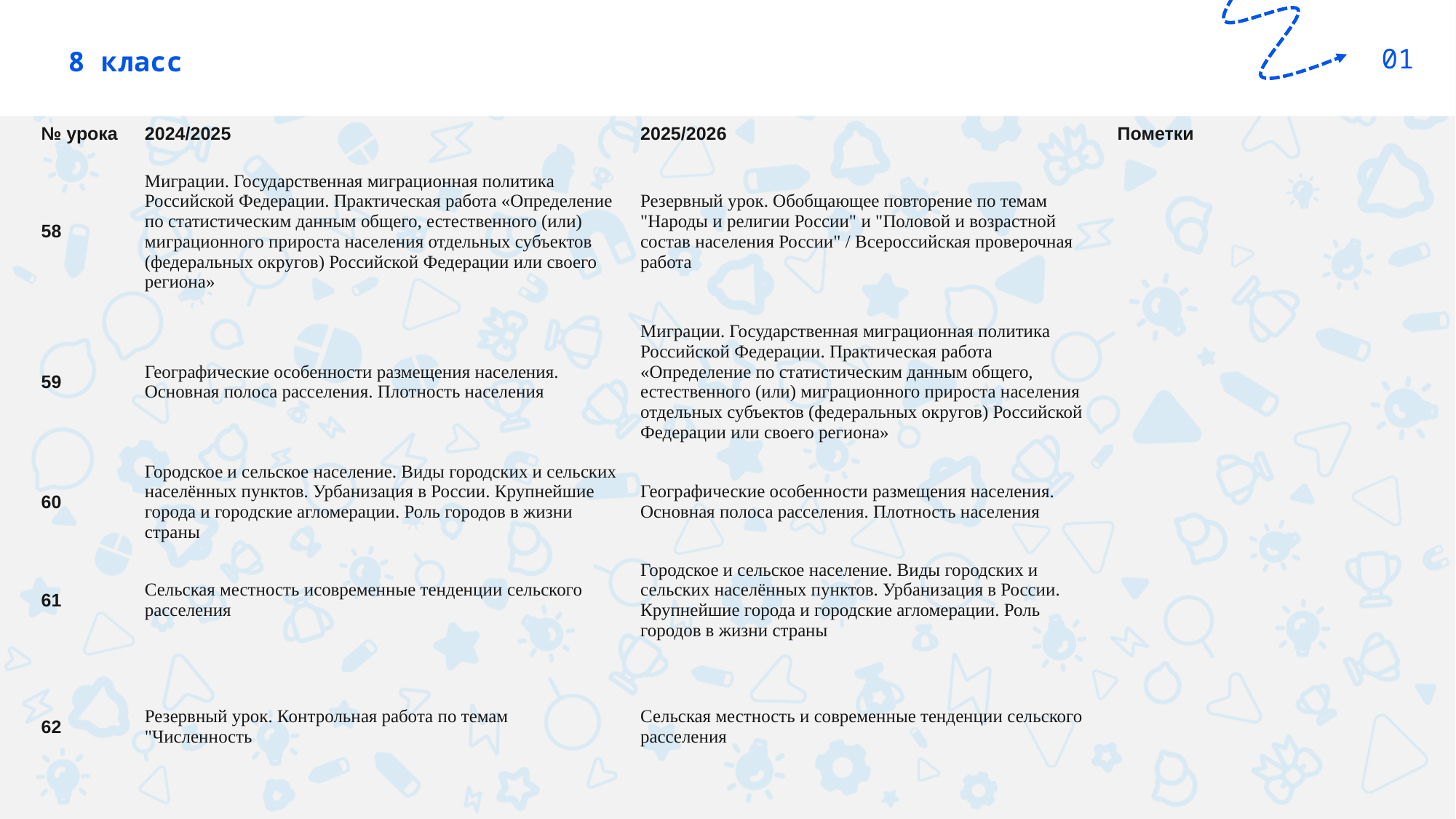

01
8 класс
| № урока | 2024/2025 | 2025/2026 | Пометки |
| --- | --- | --- | --- |
| 58 | Миграции. Государственная миграционная политика Российской Федерации. Практическая работа «Определение по статистическим данным общего, естественного (или) миграционного прироста населения отдельных субъектов (федеральных округов) Российской Федерации или своего региона» | Резервный урок. Обобщающее повторение по темам "Народы и религии России" и "Половой и возрастной состав населения России" / Всероссийская проверочная работа |  |
| 59 | Географические особенности размещения населения. Основная полоса расселения. Плотность населения | Миграции. Государственная миграционная политика Российской Федерации. Практическая работа «Определение по статистическим данным общего, естественного (или) миграционного прироста населения отдельных субъектов (федеральных округов) Российской Федерации или своего региона» |  |
| 60 | Городское и сельское население. Виды городских и сельских населённых пунктов. Урбанизация в России. Крупнейшие города и городские агломерации. Роль городов в жизни страны | Географические особенности размещения населения. Основная полоса расселения. Плотность населения |  |
| 61 | Сельская местность исовременные тенденции сельского расселения | Городское и сельское население. Виды городских и сельских населённых пунктов. Урбанизация в России. Крупнейшие города и городские агломерации. Роль городов в жизни страны |  |
| 62 | Резервный урок. Контрольная работа по темам "Численность | Сельская местность и современные тенденции сельского расселения |  |